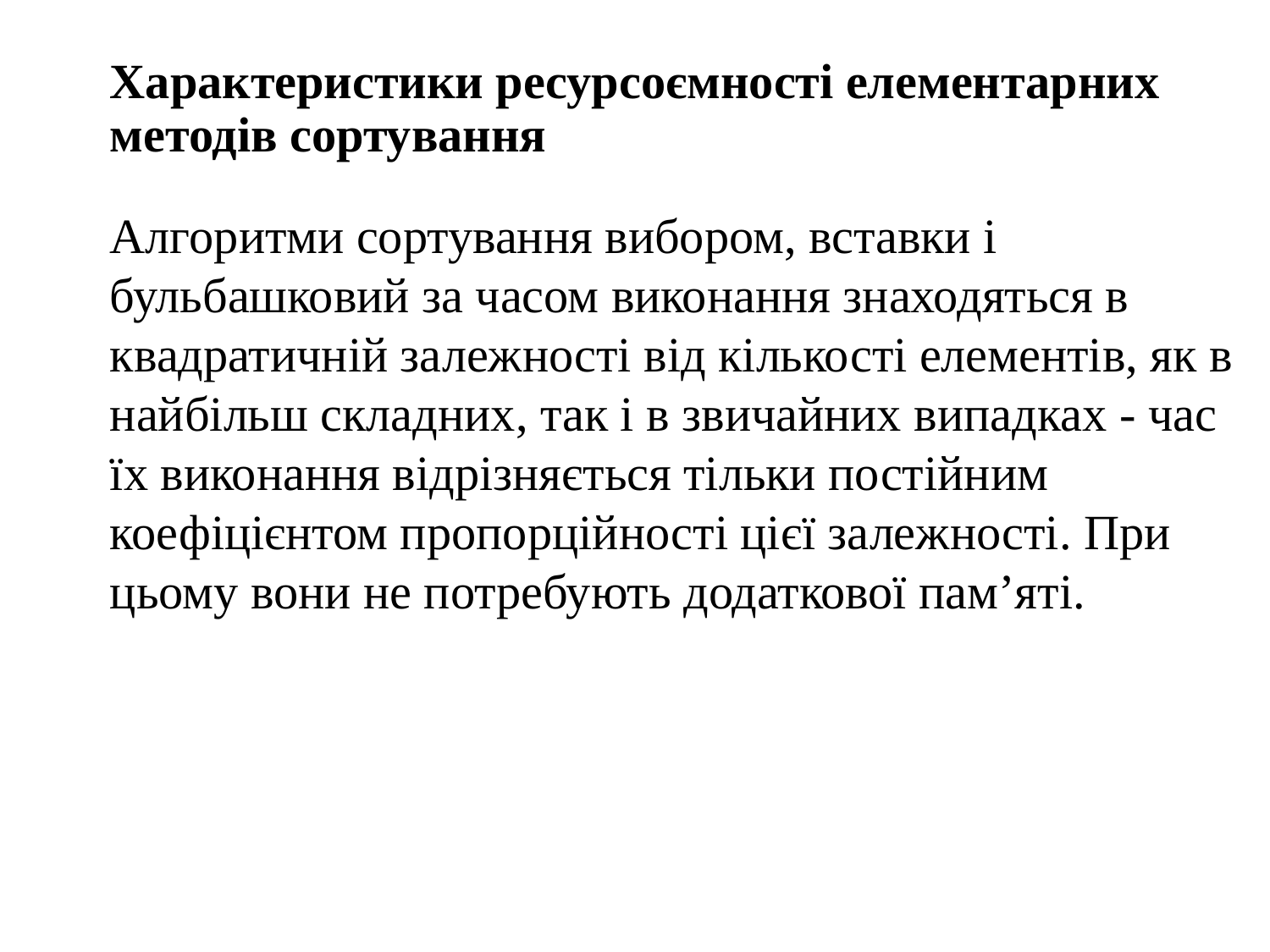

Характеристики ресурсоємності елементарних методів сортування

	Алгоритми сортування вибором, вставки і бульбашковий за часом виконання знаходяться в квадратичній залежності від кількості елементів, як в найбільш складних, так і в звичайних випадках - час їх виконання відрізняється тільки постійним коефіцієнтом пропорційності цієї залежності. При цьому вони не потребують додаткової пам’яті.